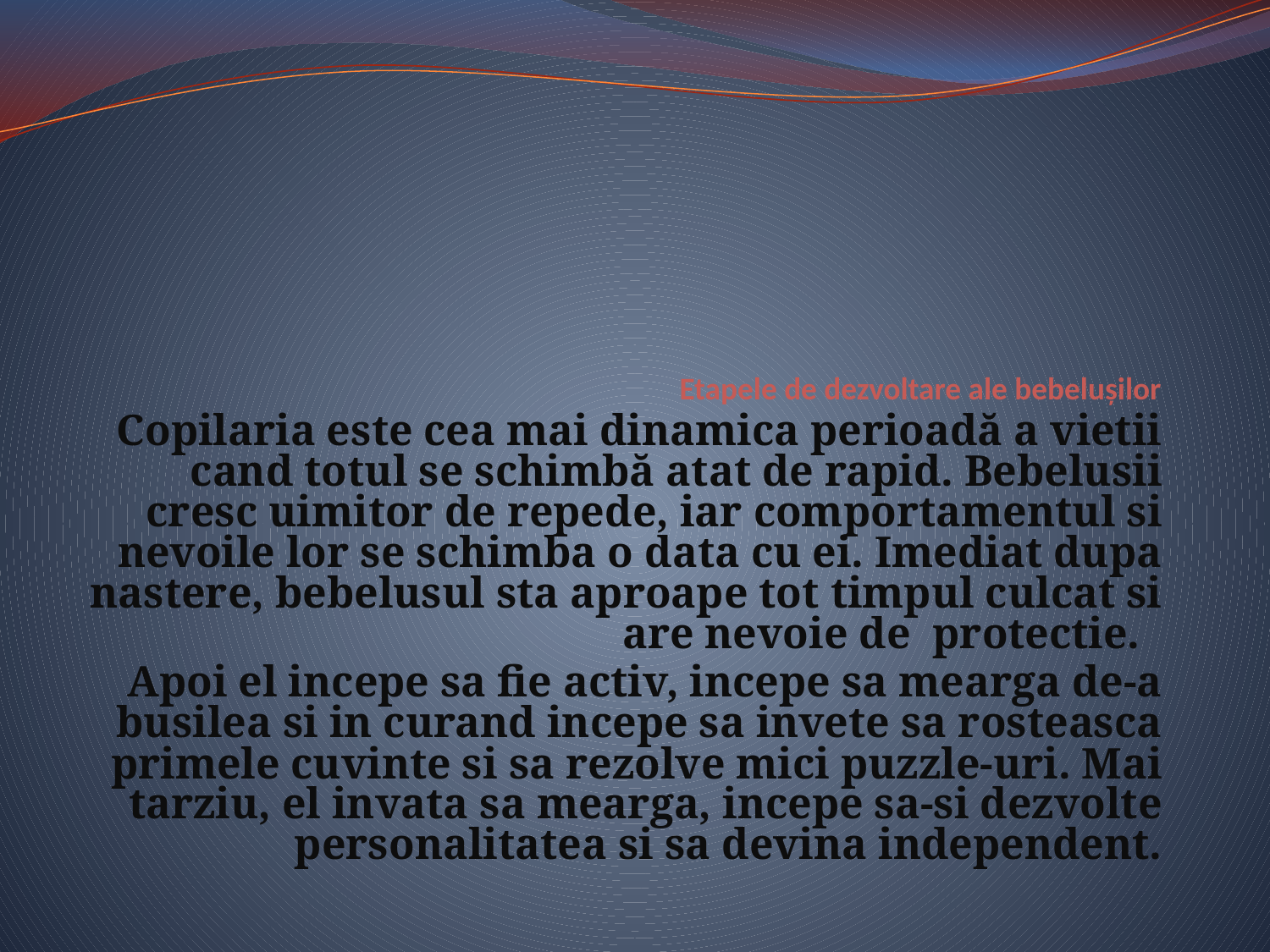

# Etapele de dezvoltare ale bebeluşilor
Copilaria este cea mai dinamica perioadă a vietii cand totul se schimbă atat de rapid. Bebelusii cresc uimitor de repede, iar comportamentul si nevoile lor se schimba o data cu ei. Imediat dupa nastere, bebelusul sta aproape tot timpul culcat si are nevoie de  protectie.
Apoi el incepe sa fie activ, incepe sa mearga de-a busilea si in curand incepe sa invete sa rosteasca primele cuvinte si sa rezolve mici puzzle-uri. Mai tarziu, el invata sa mearga, incepe sa-si dezvolte personalitatea si sa devina independent.